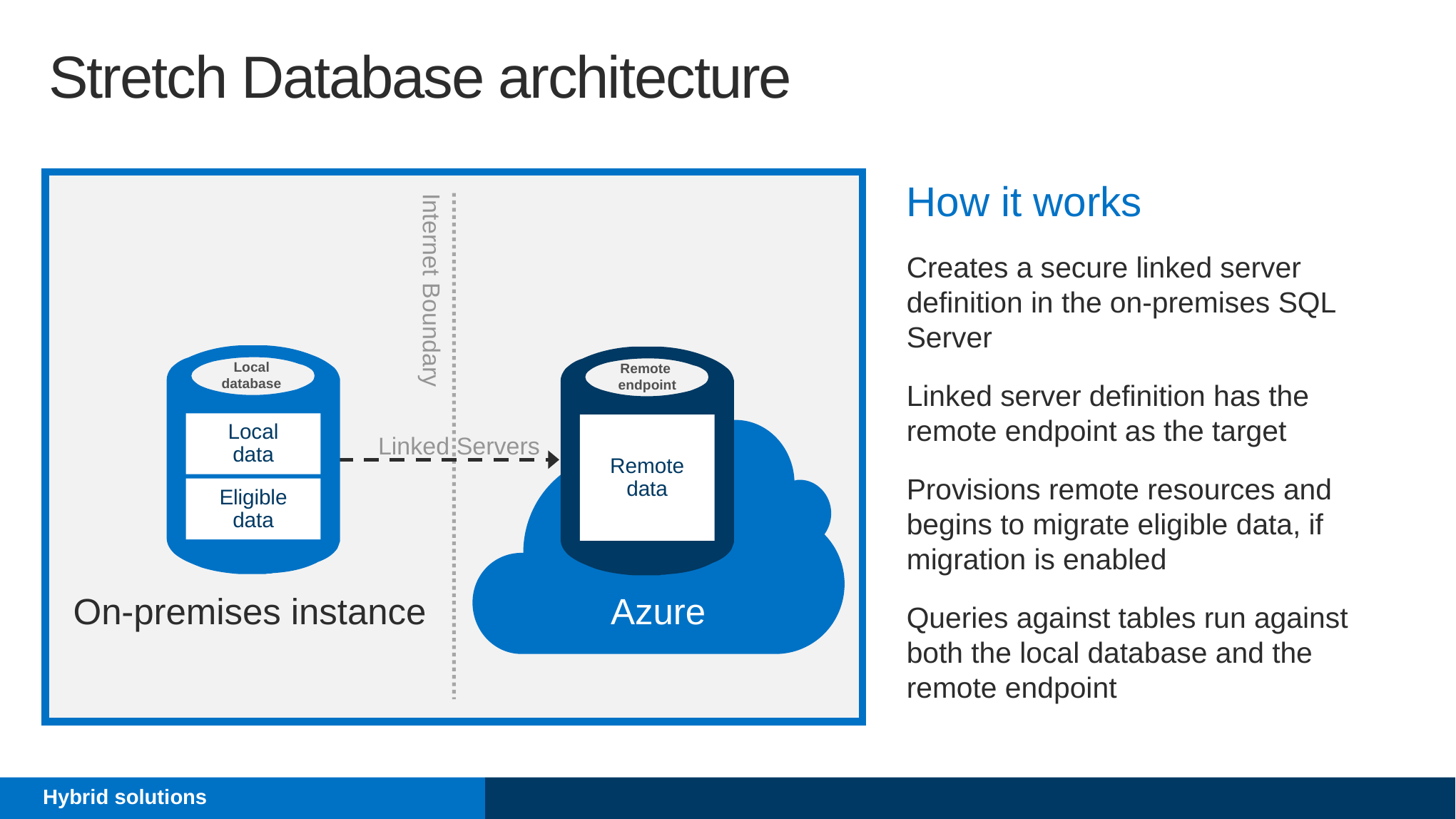

# Stretch Database architecture
How it works
Creates a secure linked server definition in the on-premises SQL Server
Linked server definition has the remote endpoint as the target
Provisions remote resources and begins to migrate eligible data, if migration is enabled
Queries against tables run against both the local database and the remote endpoint

Internet Boundary
Local
database
Local data
Eligible data
Remote
endpoint
Remote data

Linked Servers
On-premises instance
Azure
Hybrid solutions